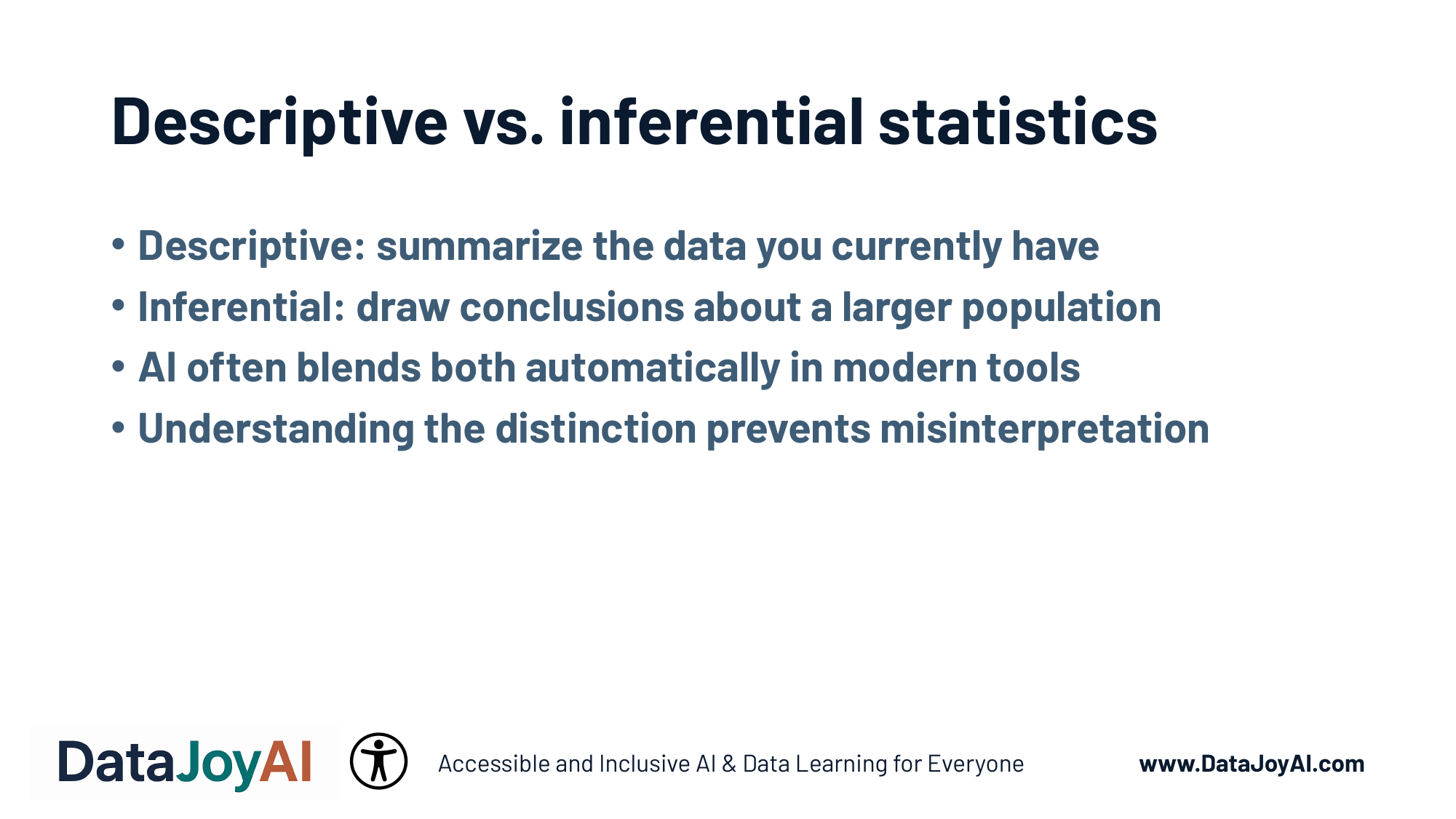

# Descriptive vs. inferential statistics
Descriptive: summarize the data you currently have
Inferential: draw conclusions about a larger population
AI often blends both automatically in modern tools
Understanding the distinction prevents misinterpretation